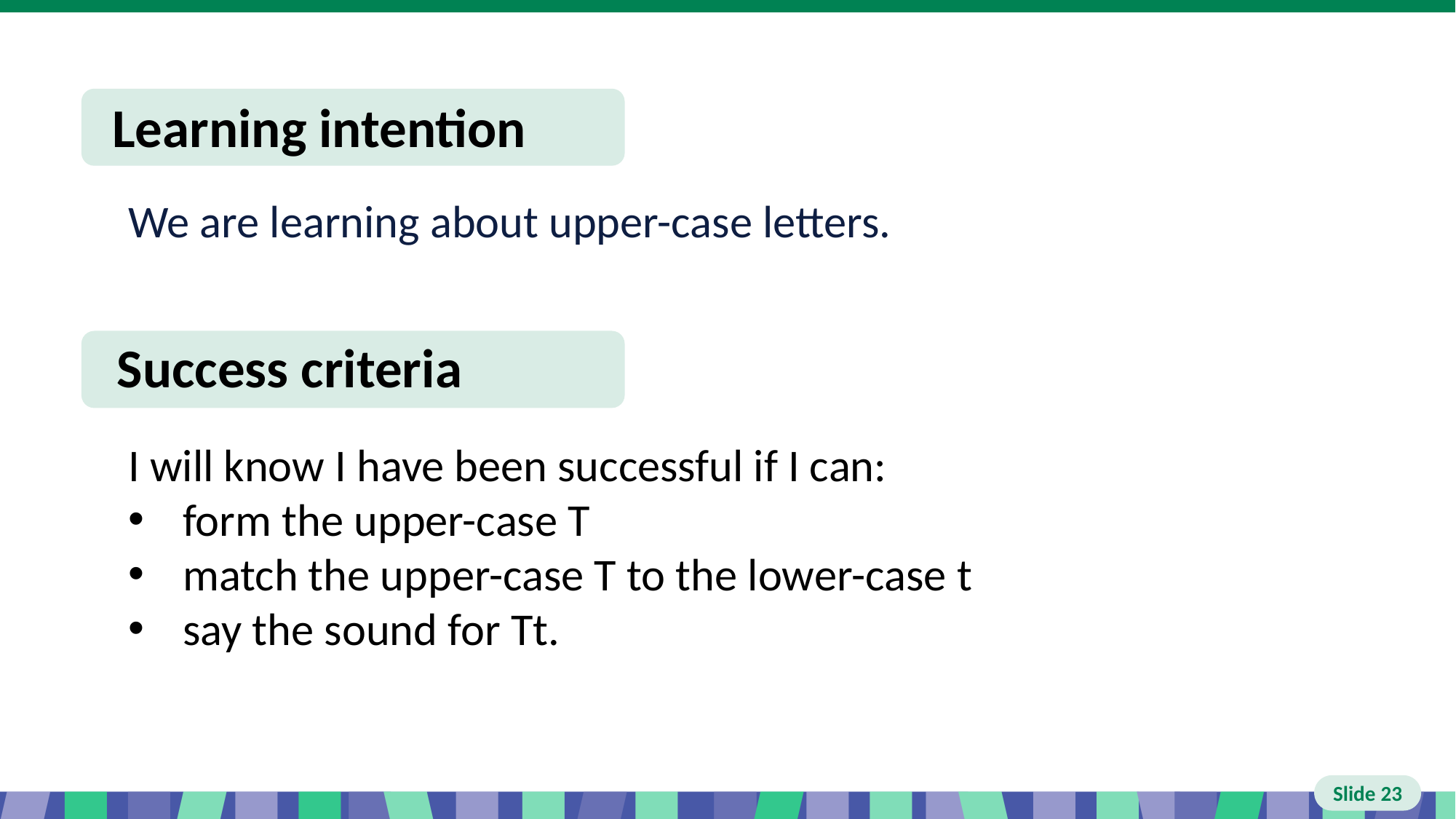

# Slide 23 Learning intention and success criteria
We are learning about upper-case letters.

I will know I have been successful if I can:
form the upper-case T
match the upper-case T to the lower-case t
say the sound for Tt.